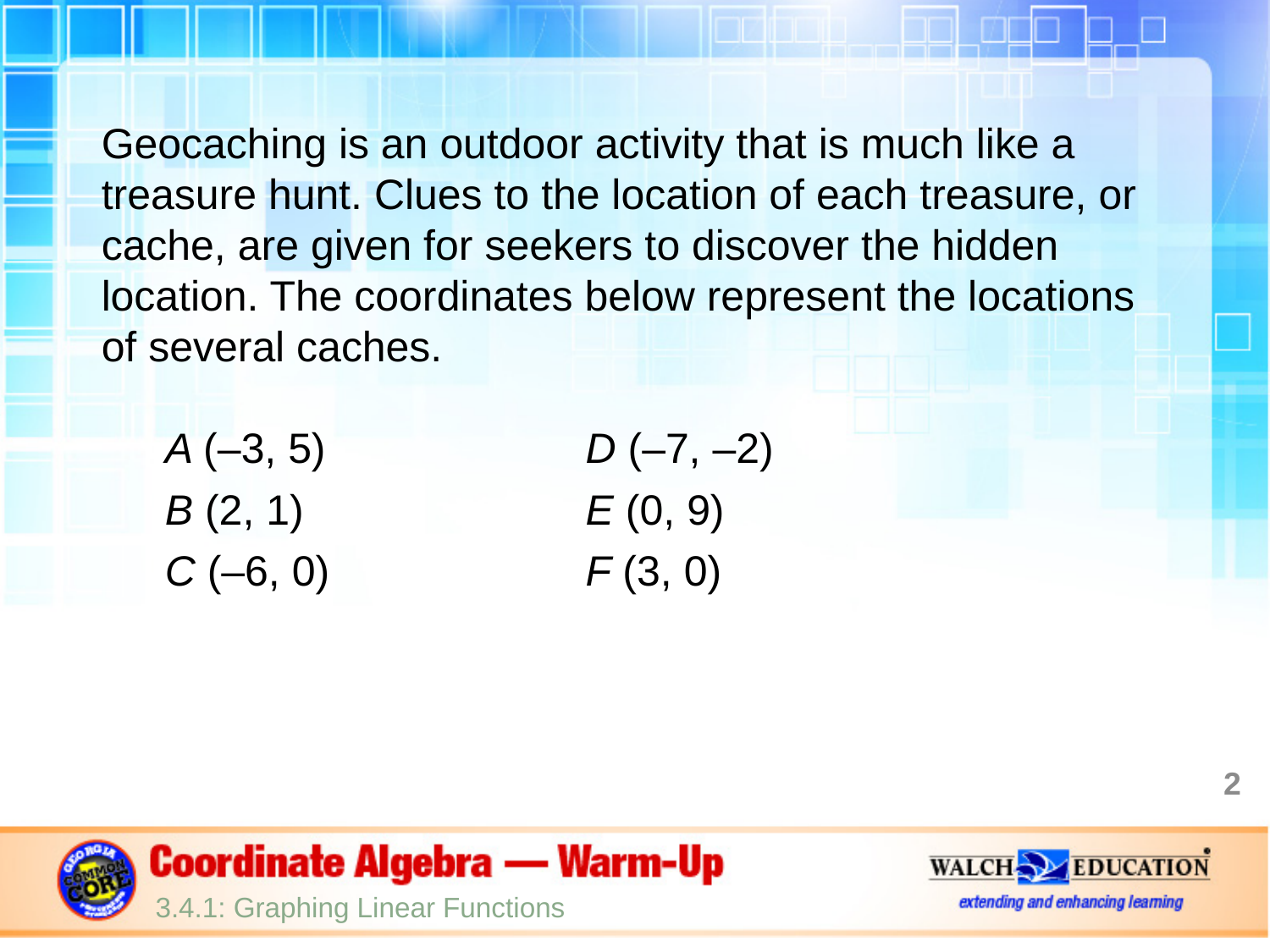

Geocaching is an outdoor activity that is much like a treasure hunt. Clues to the location of each treasure, or cache, are given for seekers to discover the hidden location. The coordinates below represent the locations of several caches.

A (–3, 5)			D (–7, –2)
B (2, 1)			E (0, 9)
C (–6, 0)			F (3, 0)
2
3.4.1: Graphing Linear Functions